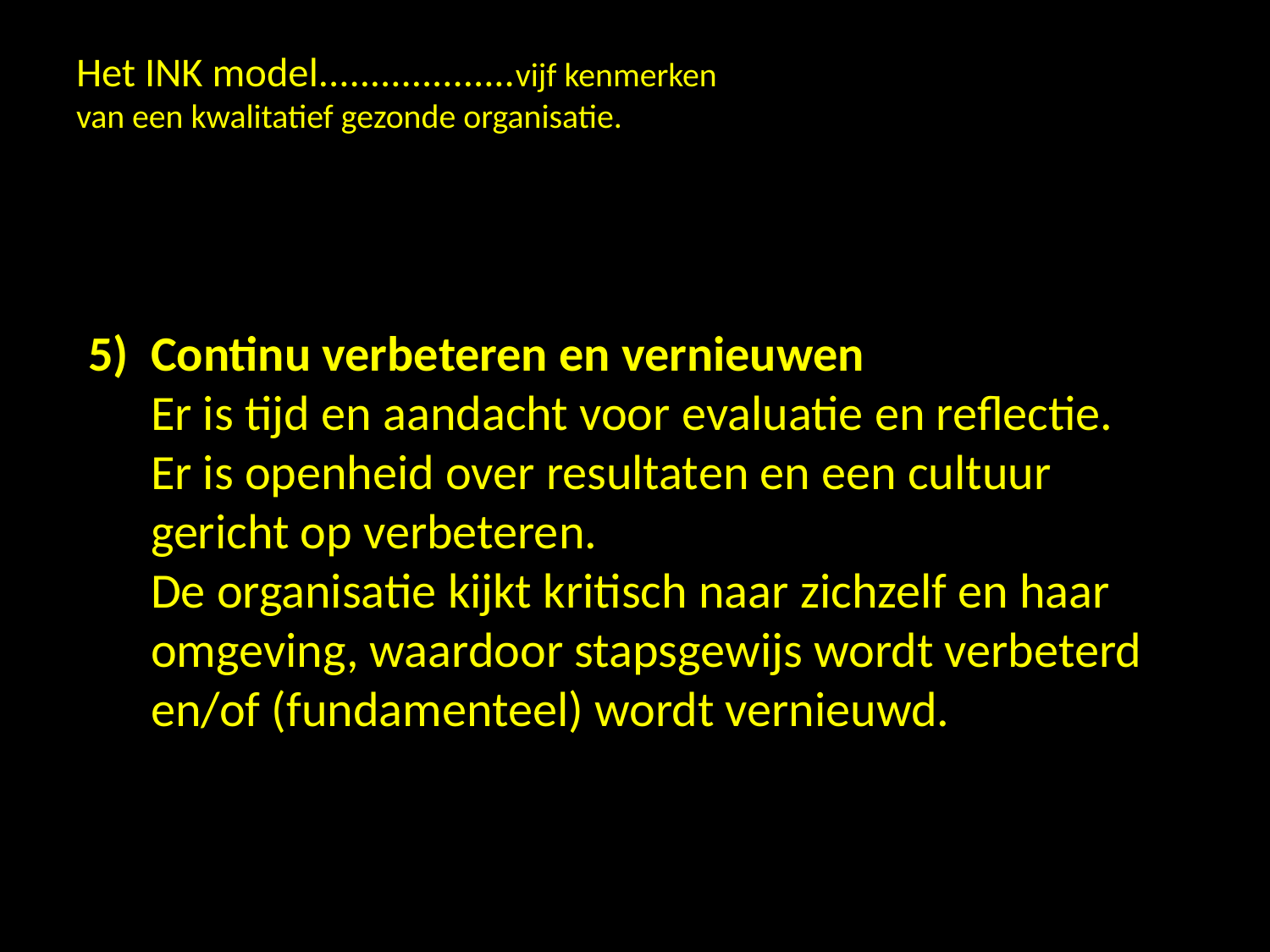

# Het INK model...................vijf kenmerken van een kwalitatief gezonde organisatie.
5) 	Continu verbeteren en vernieuwen
	Er is tijd en aandacht voor evaluatie en reflectie.
	Er is openheid over resultaten en een cultuur gericht op verbeteren.
	De organisatie kijkt kritisch naar zichzelf en haar omgeving, waardoor stapsgewijs wordt verbeterd en/of (fundamenteel) wordt vernieuwd.